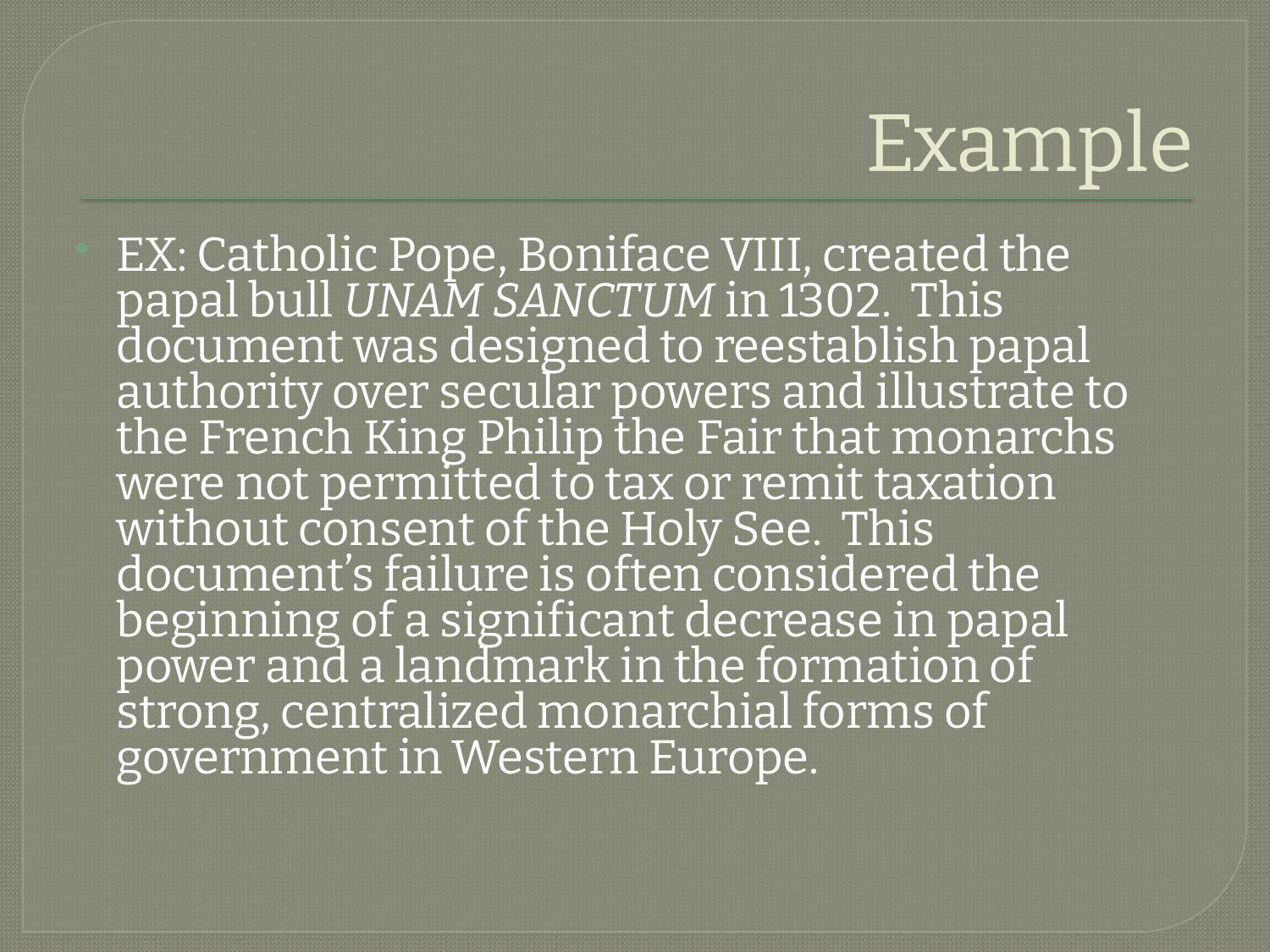

# Example
EX: Catholic Pope, Boniface VIII, created the papal bull UNAM SANCTUM in 1302.  This document was designed to reestablish papal authority over secular powers and illustrate to the French King Philip the Fair that monarchs were not permitted to tax or remit taxation without consent of the Holy See.  This document’s failure is often considered the beginning of a significant decrease in papal power and a landmark in the formation of strong, centralized monarchial forms of government in Western Europe.